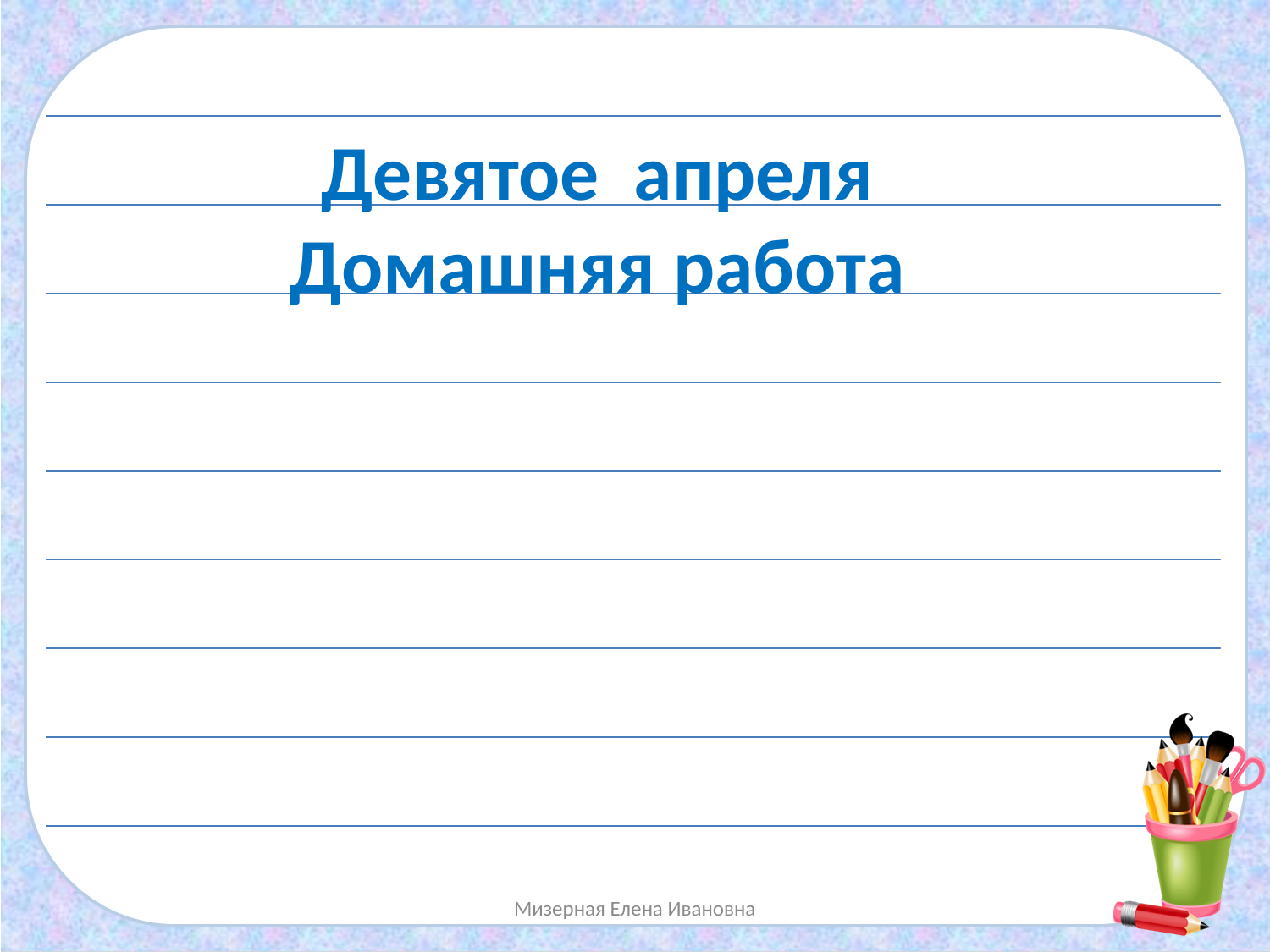

Девятое  апреля
Домашняя работа
Мизерная Елена Ивановна